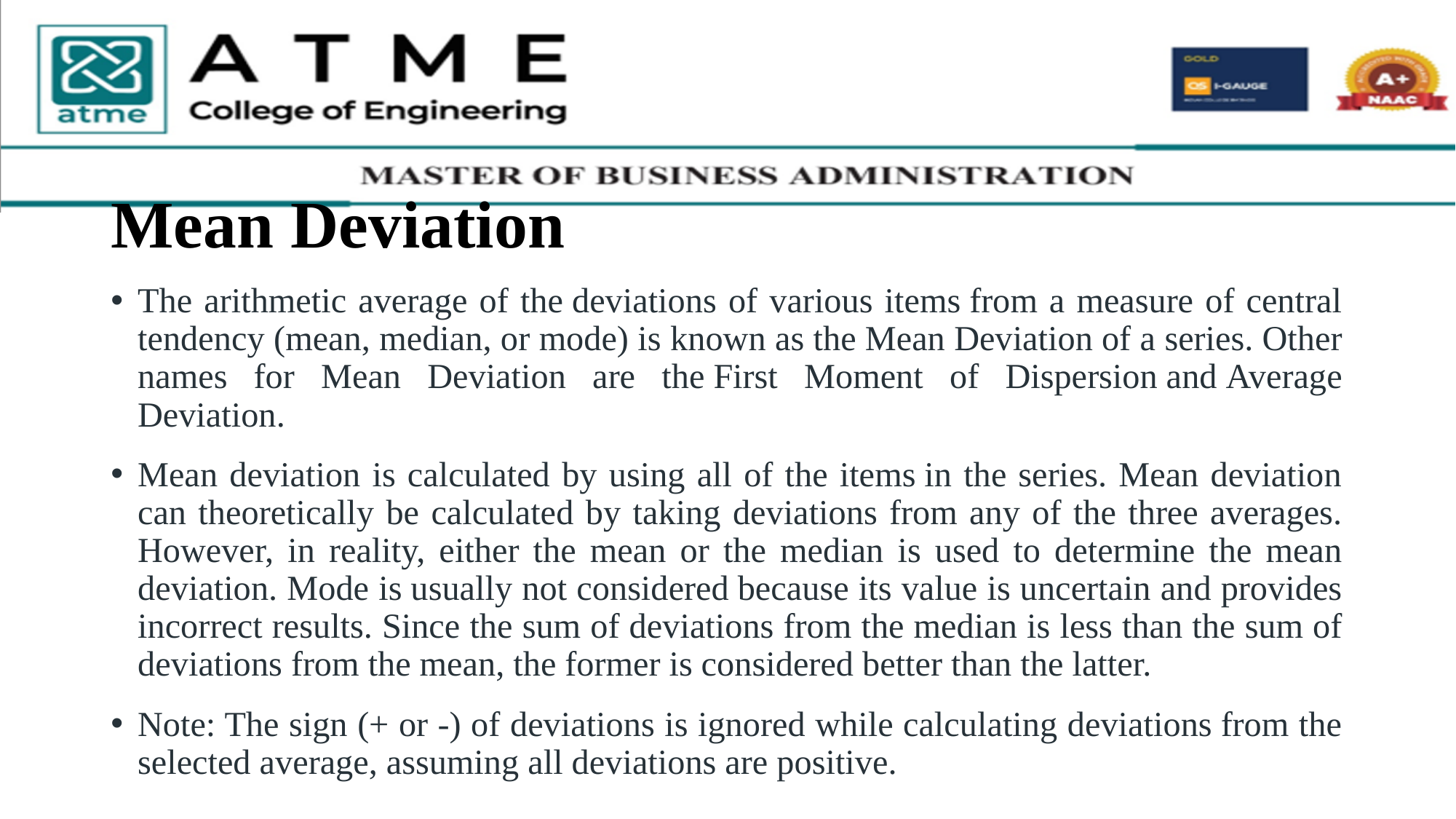

# Mean Deviation
The arithmetic average of the deviations of various items from a measure of central tendency (mean, median, or mode) is known as the Mean Deviation of a series. Other names for Mean Deviation are the First Moment of Dispersion and Average Deviation.
Mean deviation is calculated by using all of the items in the series. Mean deviation can theoretically be calculated by taking deviations from any of the three averages. However, in reality, either the mean or the median is used to determine the mean deviation. Mode is usually not considered because its value is uncertain and provides incorrect results. Since the sum of deviations from the median is less than the sum of deviations from the mean, the former is considered better than the latter.
Note: The sign (+ or -) of deviations is ignored while calculating deviations from the selected average, assuming all deviations are positive.